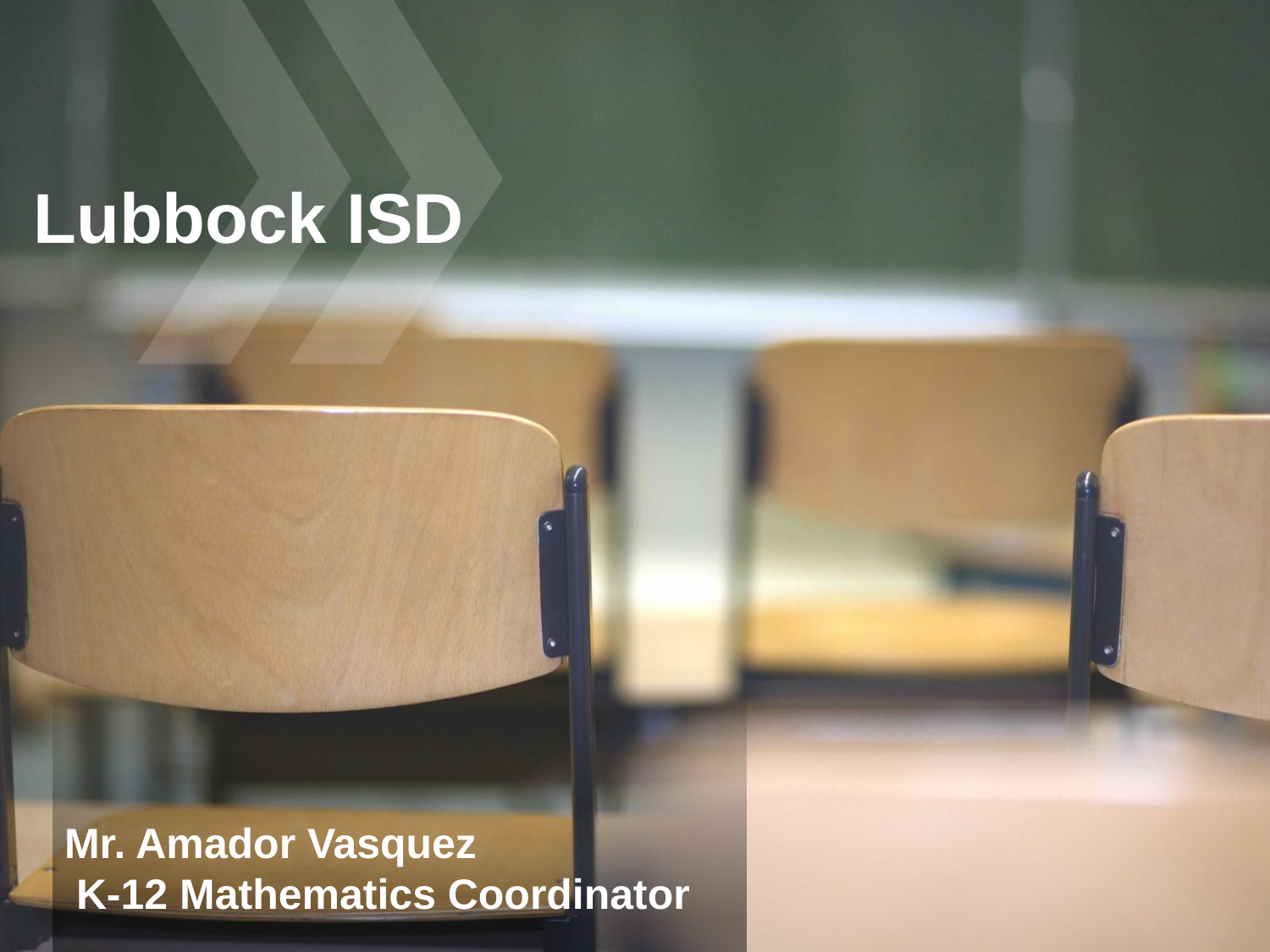

Lubbock ISD

Mr. Amador Vasquez
 K-12 Mathematics Coordinator